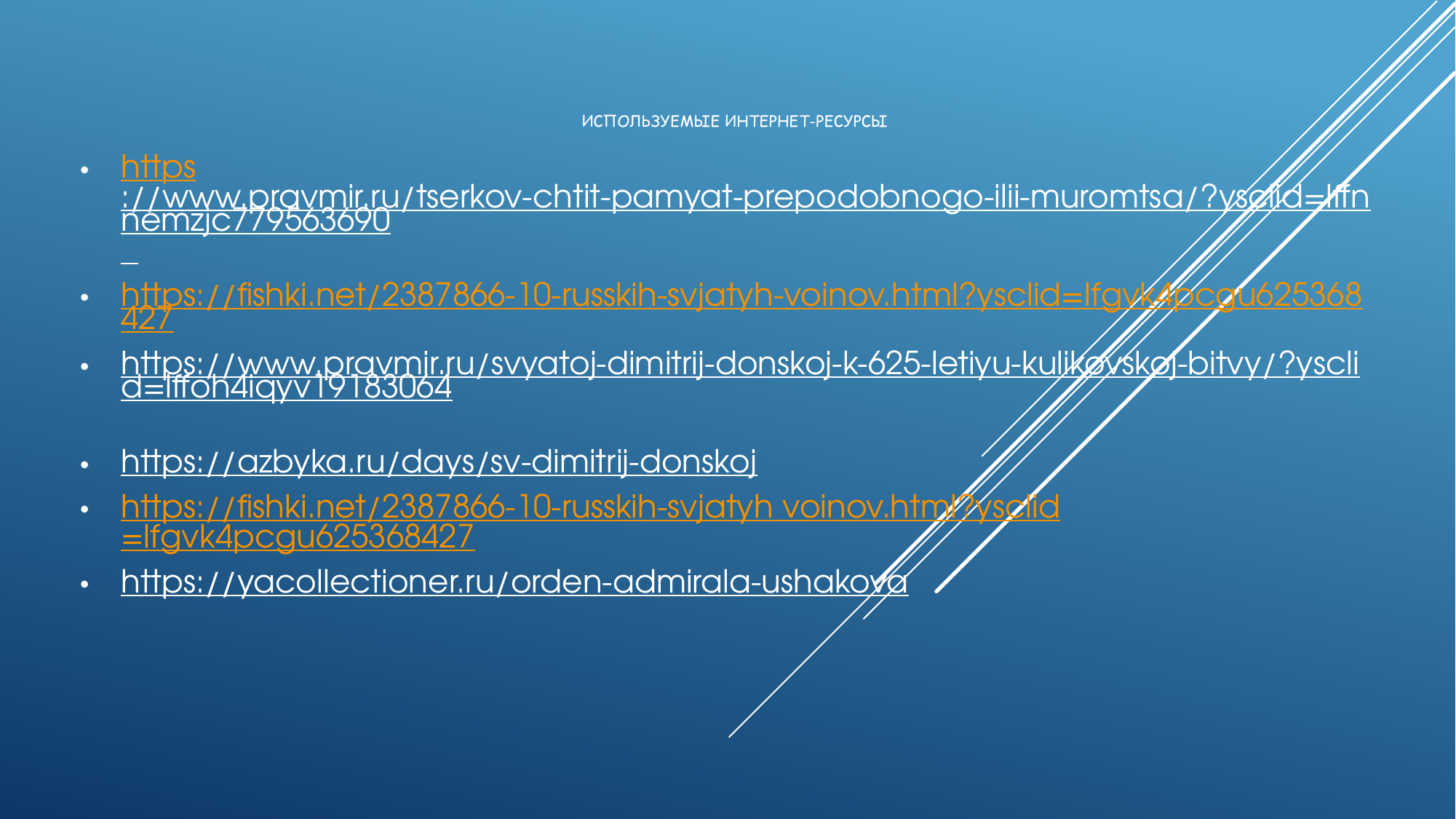

# Используемые интернет-ресурсы
https://www.pravmir.ru/tserkov-chtit-pamyat-prepodobnogo-ilii-muromtsa/?ysclid=lffnnemzjc779563690
https://fishki.net/2387866-10-russkih-svjatyh-voinov.html?ysclid=lfgvk4pcgu625368427
https://www.pravmir.ru/svyatoj-dimitrij-donskoj-k-625-letiyu-kulikovskoj-bitvy/?ysclid=lffoh4iqyv19183064
https://azbyka.ru/days/sv-dimitrij-donskoj
https://fishki.net/2387866-10-russkih-svjatyh voinov.html?ysclid=lfgvk4pcgu625368427
https://yacollectioner.ru/orden-admirala-ushakova